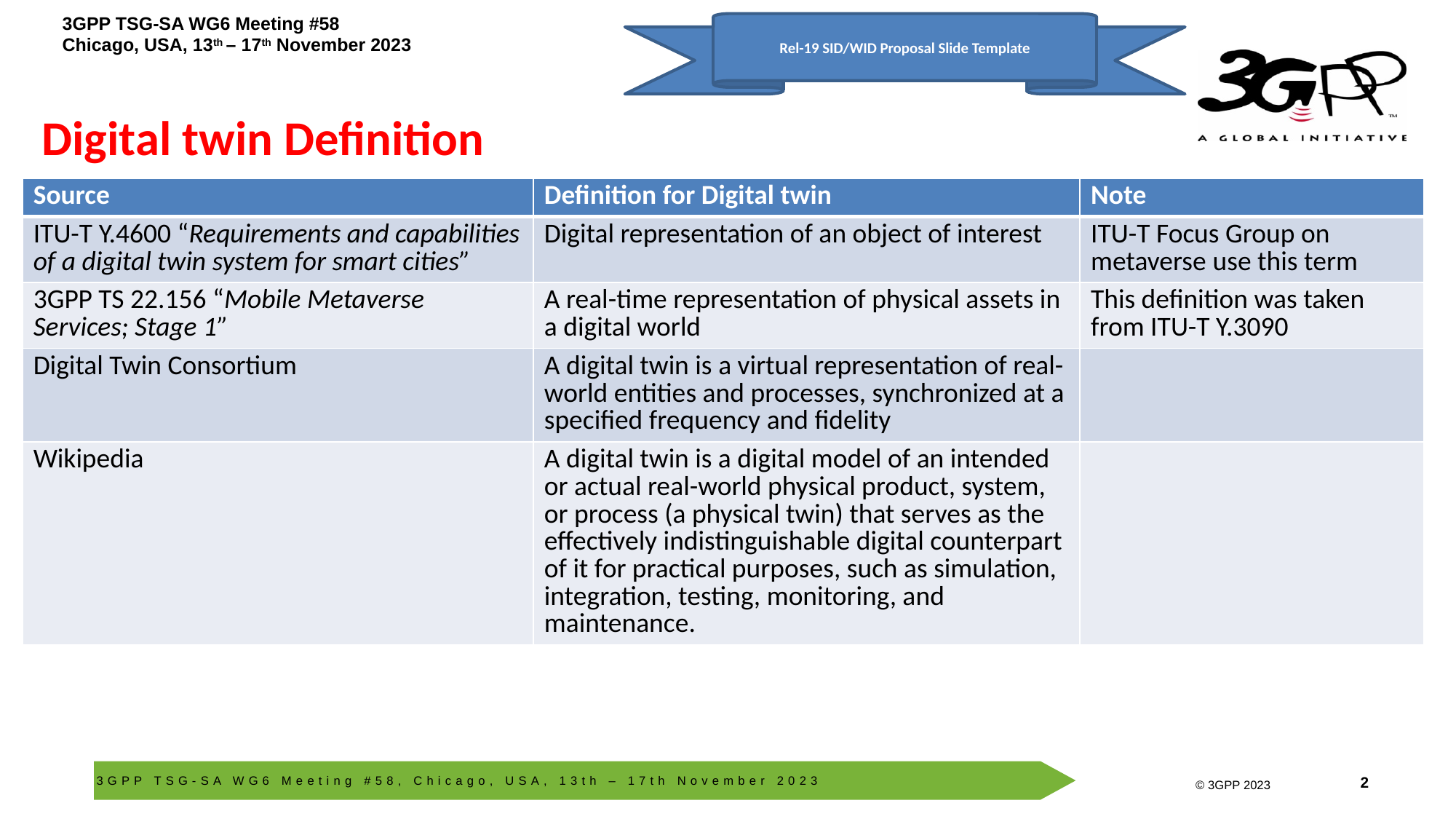

Rel-19 SID/WID Proposal Slide Template
# Digital twin Definition
| Source | Definition for Digital twin | Note |
| --- | --- | --- |
| ITU-T Y.4600 “Requirements and capabilities of a digital twin system for smart cities” | Digital representation of an object of interest | ITU-T Focus Group on metaverse use this term |
| 3GPP TS 22.156 “Mobile Metaverse Services; Stage 1” | A real-time representation of physical assets in a digital world | This definition was taken from ITU-T Y.3090 |
| Digital Twin Consortium | A digital twin is a virtual representation of real-world entities and processes, synchronized at a specified frequency and fidelity |  |
| Wikipedia | A digital twin is a digital model of an intended or actual real-world physical product, system, or process (a physical twin) that serves as the effectively indistinguishable digital counterpart of it for practical purposes, such as simulation, integration, testing, monitoring, and maintenance. |  |